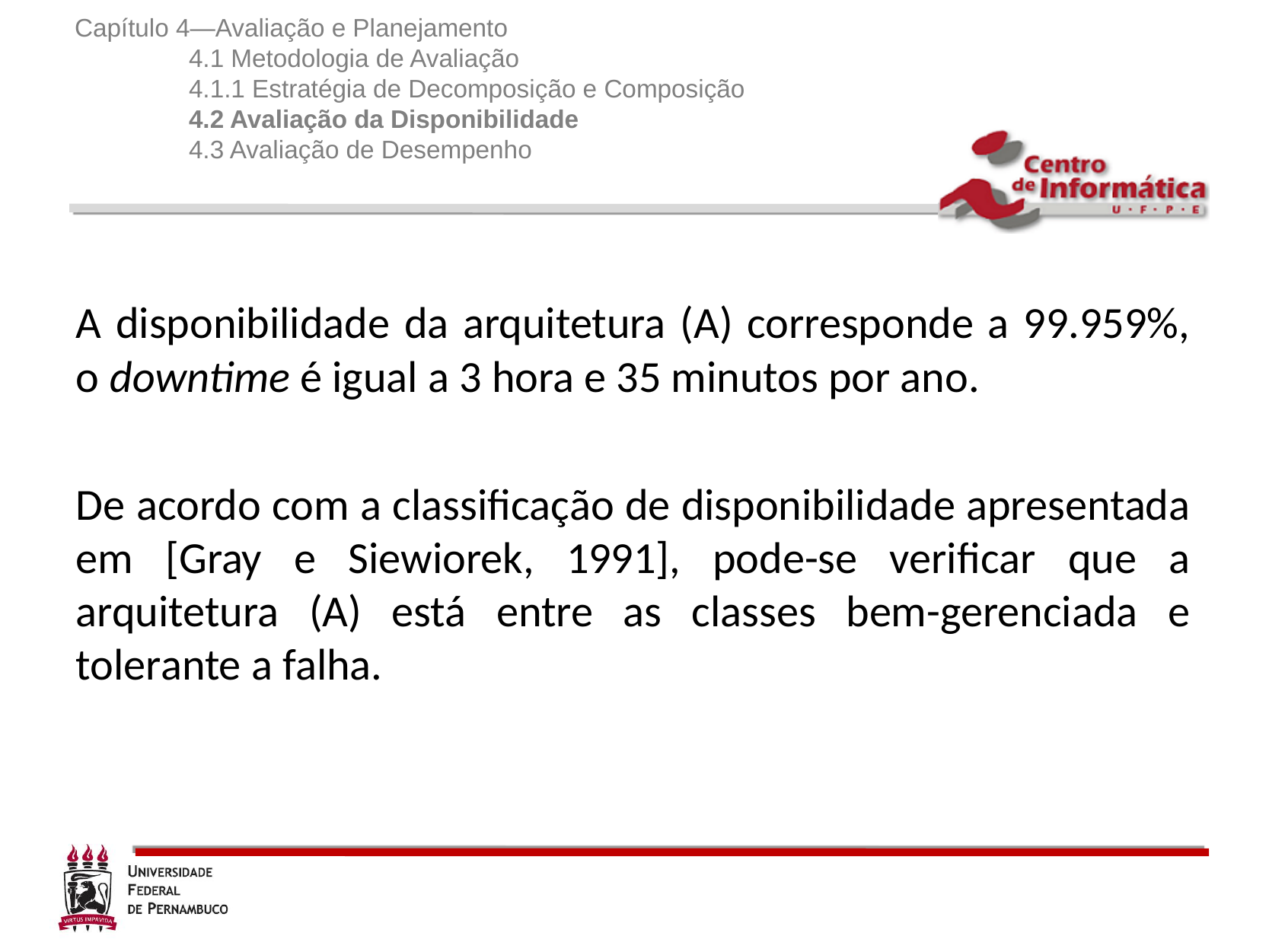

# Capítulo 4—Avaliação e Planejamento 4.1 Metodologia de Avaliação 4.1.1 Estratégia de Decomposição e Composição 4.2 Avaliação da Disponibilidade 4.3 Avaliação de Desempenho

A disponibilidade da arquitetura (A) corresponde a 99.959%, o downtime é igual a 3 hora e 35 minutos por ano.

De acordo com a classiﬁcação de disponibilidade apresentada em [Gray e Siewiorek, 1991], pode-se veriﬁcar que a arquitetura (A) está entre as classes bem-gerenciada e tolerante a falha.